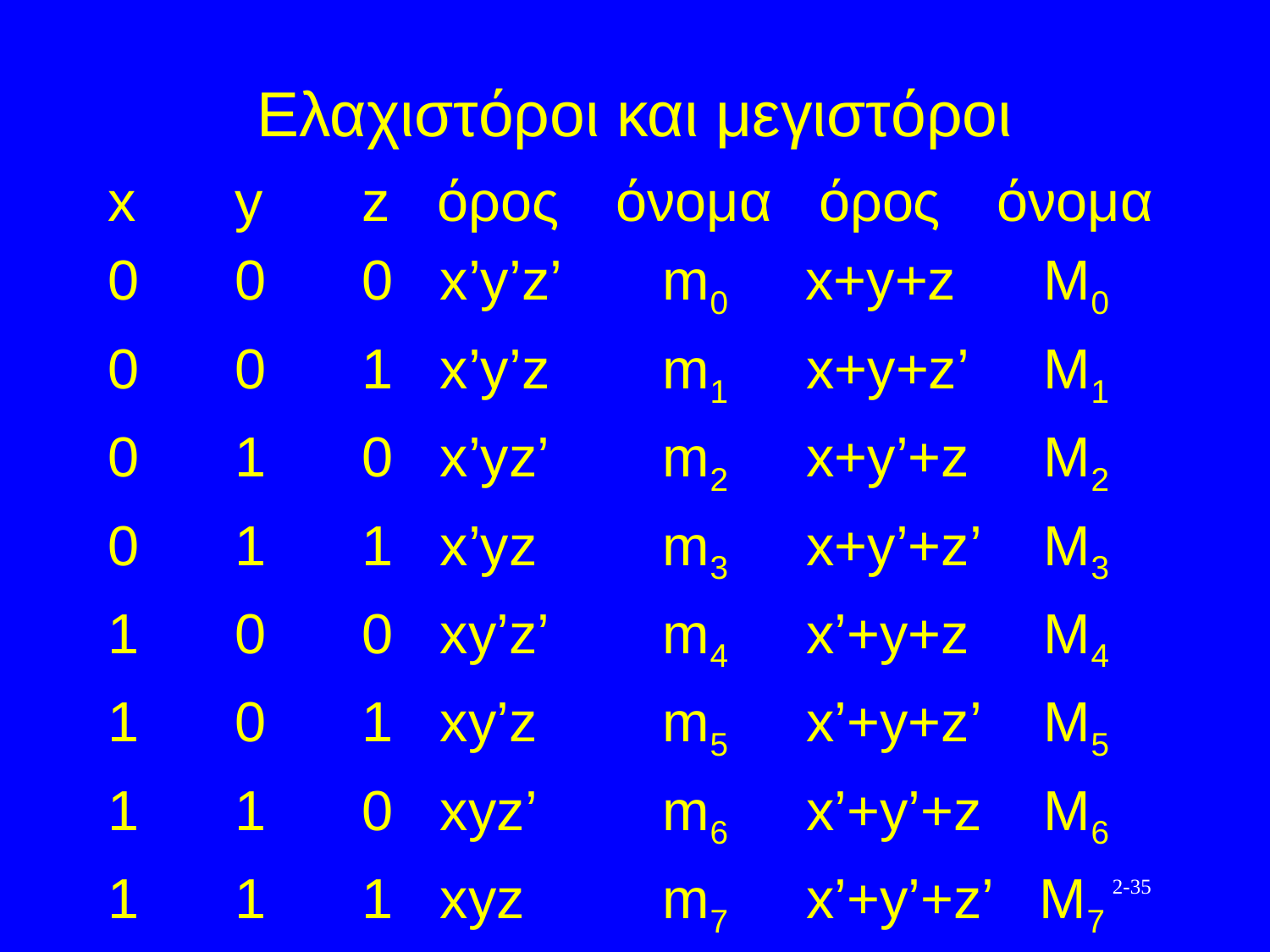

# Ελαχιστόροι και μεγιστόροι
x	y	z   όρος	όνομα   όρος	όνομα
0	0	0   x’y’z’	   m0	    x+y+z	   M0
0	0	1   x’y’z	   m1     x+y+z’	   M1
0	1	0   x’yz’	   m2     x+y’+z	   M2
0	1	1   x’yz	   m3     x+y’+z’	   M3
1	0	0   xy’z’	   m4     x’+y+z	   M4
1	0	1   xy’z	   m5     x’+y+z’	   M5
1	1	0   xyz’	   m6     x’+y’+z	   M6
1	1	1   xyz	   m7     x’+y’+z’   M7